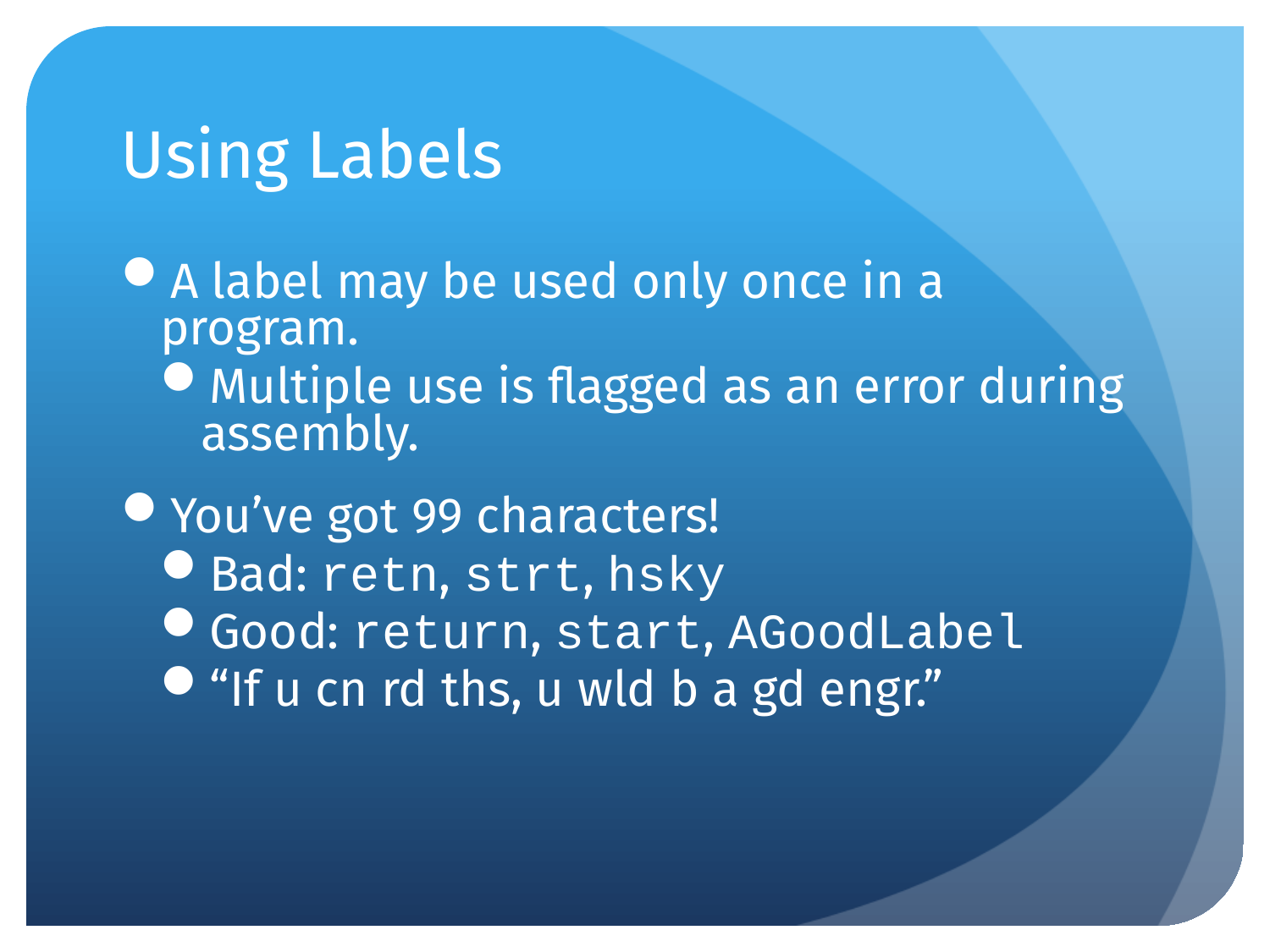

# Using Labels
A label may be used only once in a program.
Multiple use is flagged as an error during assembly.
You’ve got 99 characters!
Bad: retn, strt, hsky
Good: return, start, AGoodLabel
“If u cn rd ths, u wld b a gd engr.”